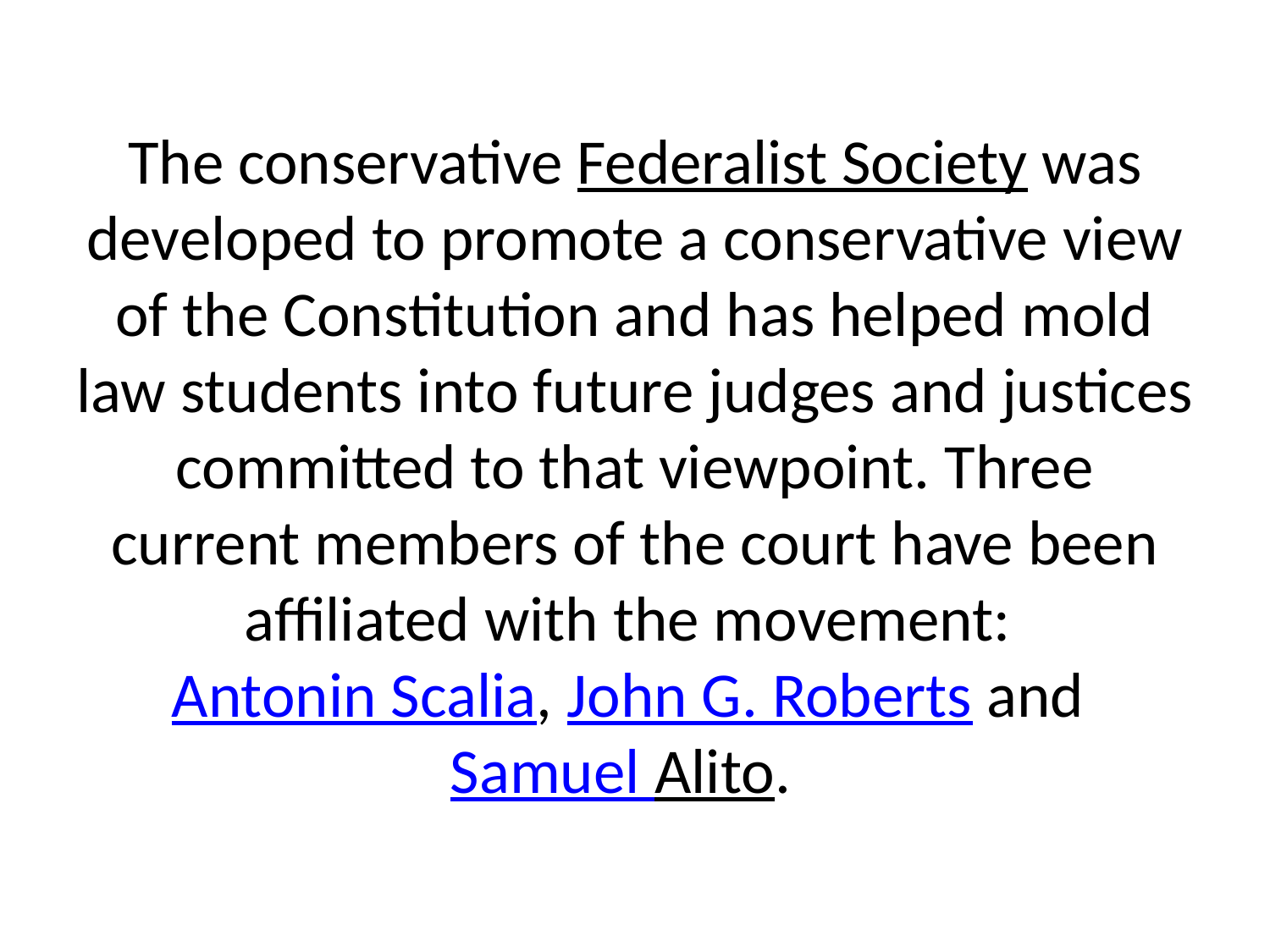

# The conservative Federalist Society was developed to promote a conservative view of the Constitution and has helped mold law students into future judges and justices committed to that viewpoint. Three current members of the court have been affiliated with the movement: Antonin Scalia, John G. Roberts and Samuel Alito.